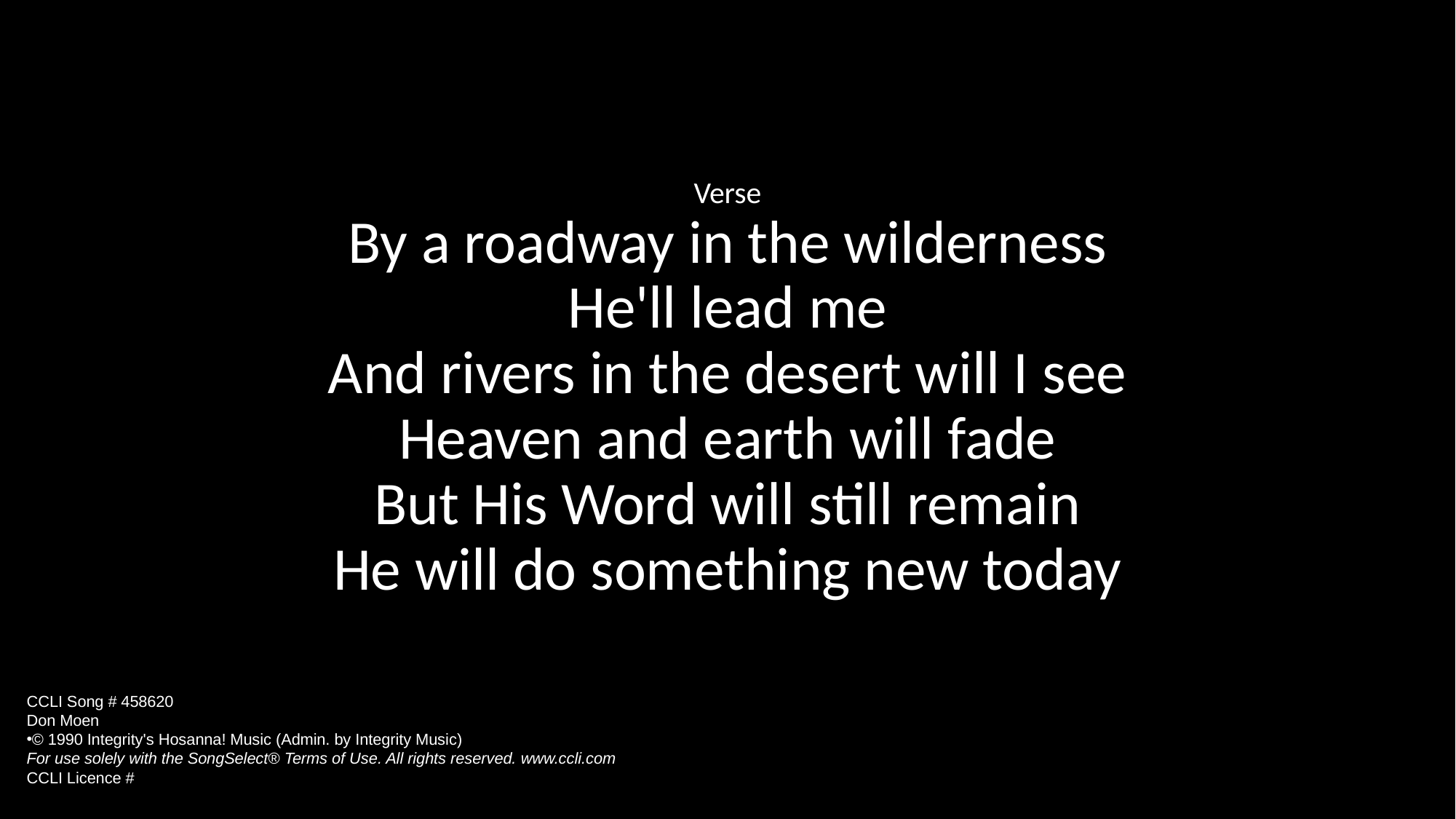

Verse
By a roadway in the wilderness
He'll lead me
And rivers in the desert will I see
Heaven and earth will fade
But His Word will still remain
He will do something new today
CCLI Song # 458620
Don Moen
© 1990 Integrity's Hosanna! Music (Admin. by Integrity Music)
For use solely with the SongSelect® Terms of Use. All rights reserved. www.ccli.com
CCLI Licence #